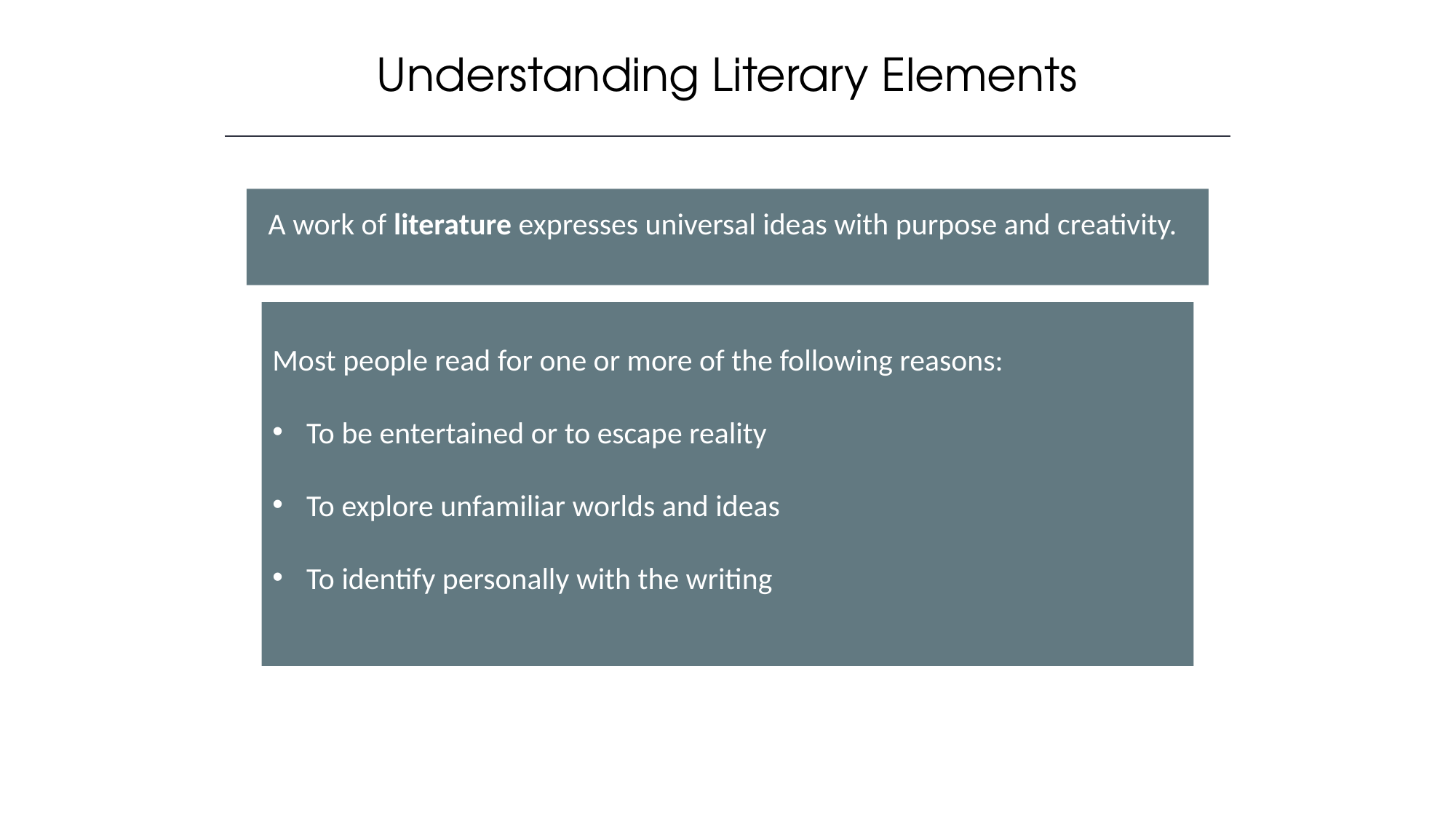

Understanding Literary Elements
HAWKES LEARNING

A work of literature expresses universal ideas with purpose and creativity.

Most people read for one or more of the following reasons:

To be entertained or to escape reality

To explore unfamiliar worlds and ideas

To identify personally with the writing